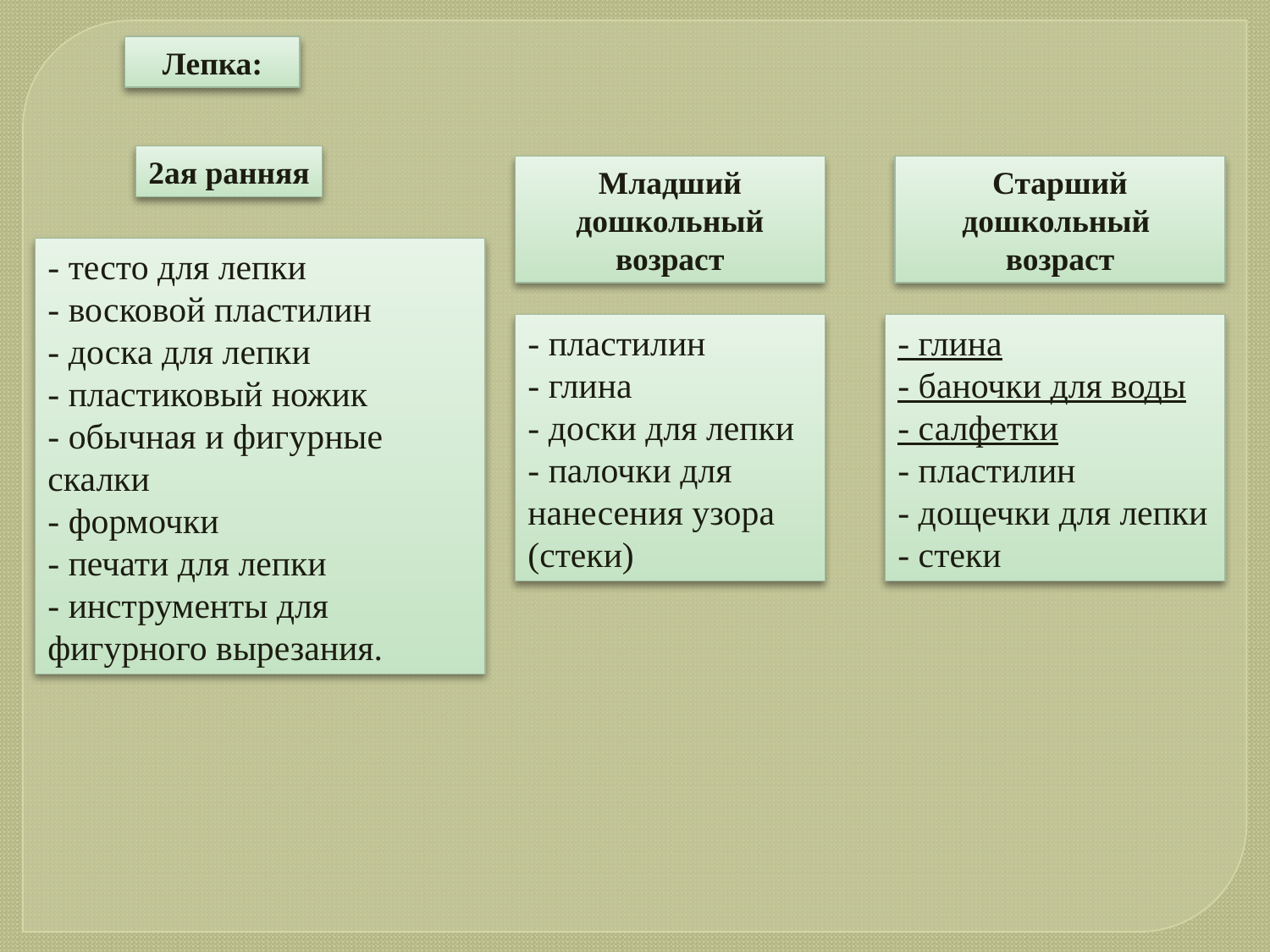

Лепка:
2ая ранняя
Младший дошкольный возраст
Старший дошкольный  возраст
- тесто для лепки
- восковой пластилин
- доска для лепки
- пластиковый ножик
- обычная и фигурные скалки
- формочки
- печати для лепки
- инструменты для фигурного вырезания.
- пластилин
- глина
- доски для лепки
- палочки для нанесения узора (стеки)
- глина
- баночки для воды
- салфетки
- пластилин
- дощечки для лепки
- стеки